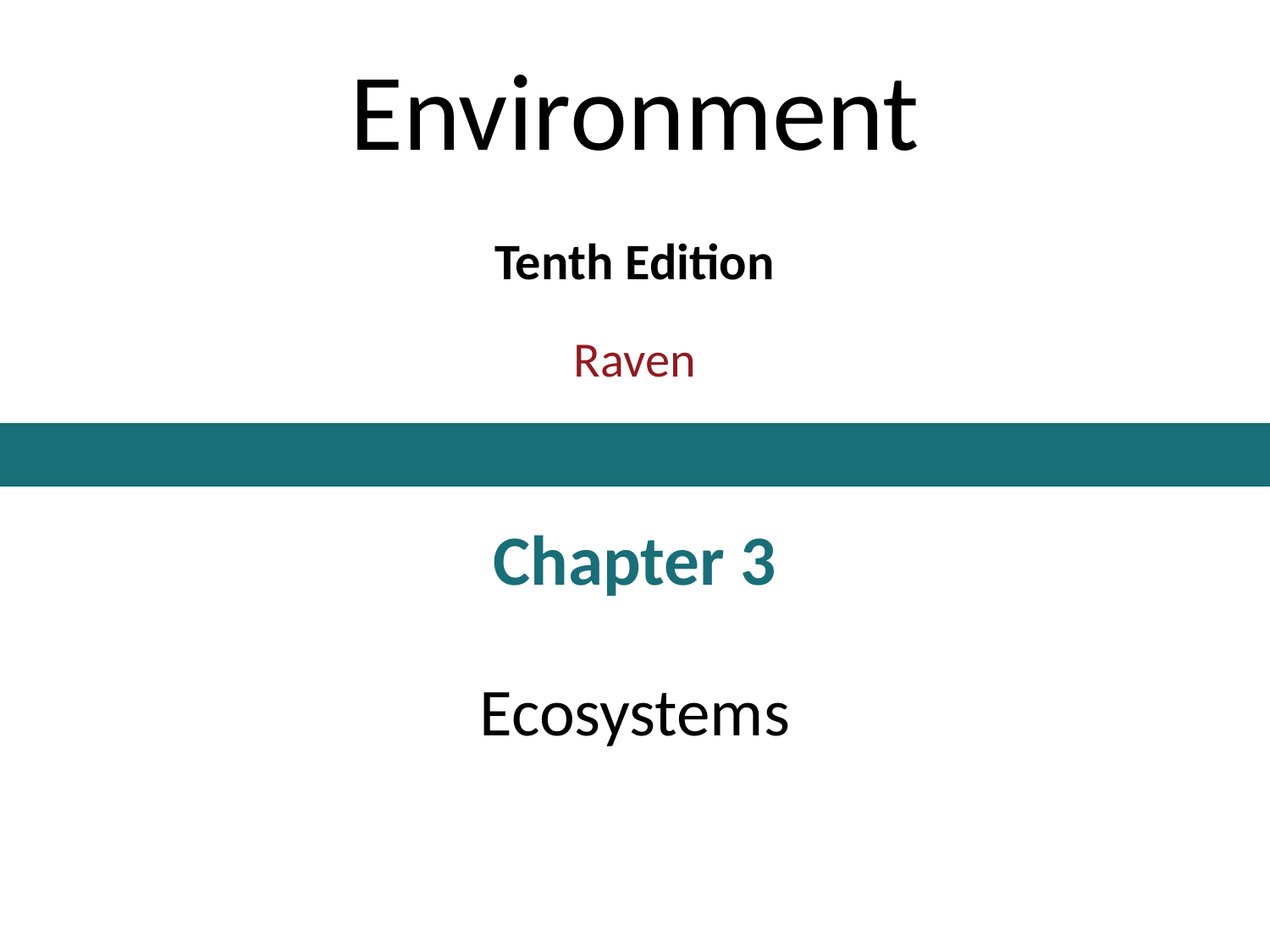

# Environment
Tenth Edition
Raven
Chapter 3
Ecosystems